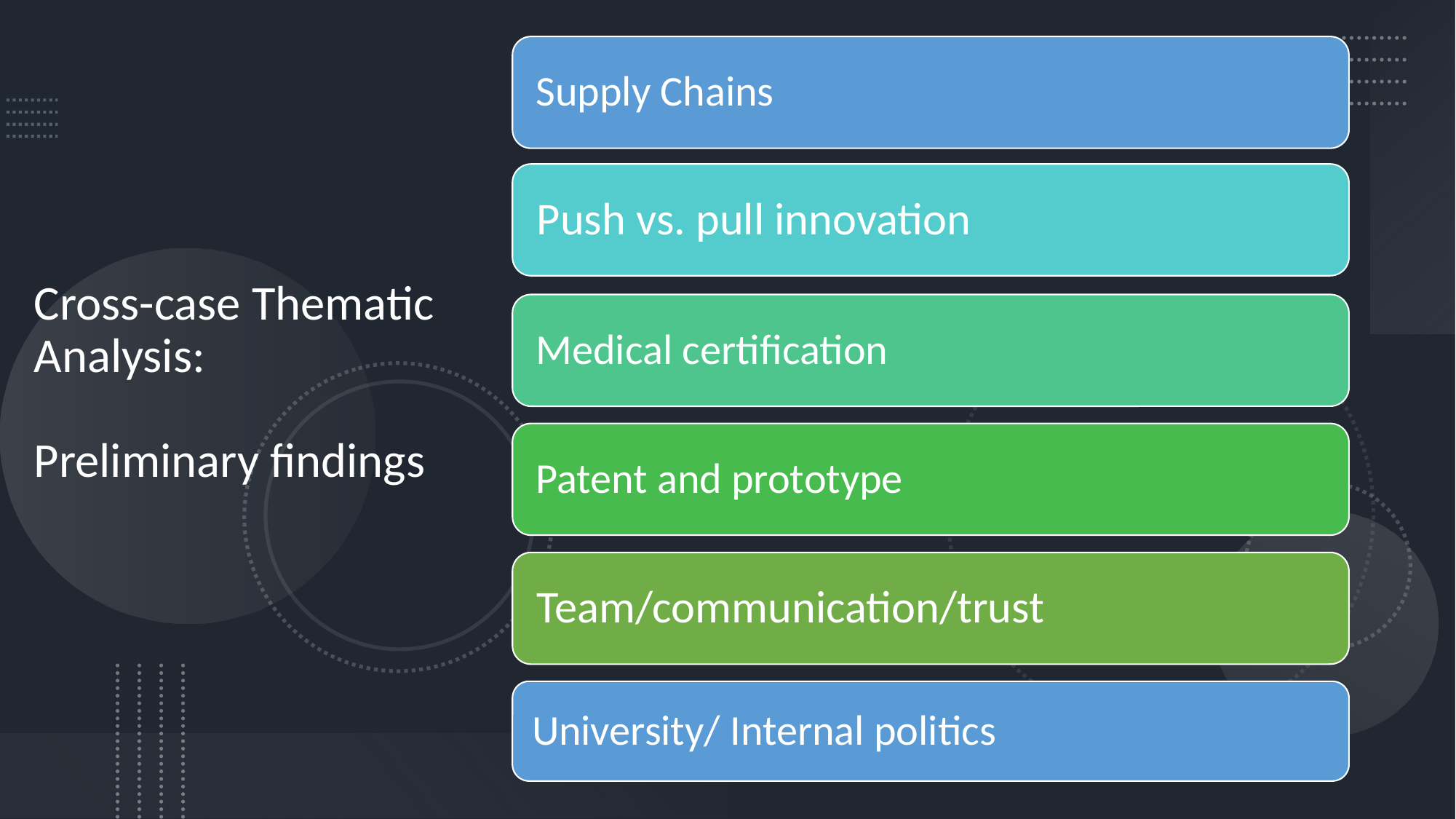

Supply Chains
Push vs. pull innovation
Medical certification
Patent and prototype
Team/communication/trust
# Cross-case Thematic Analysis: Preliminary findings

University/ Internal politics